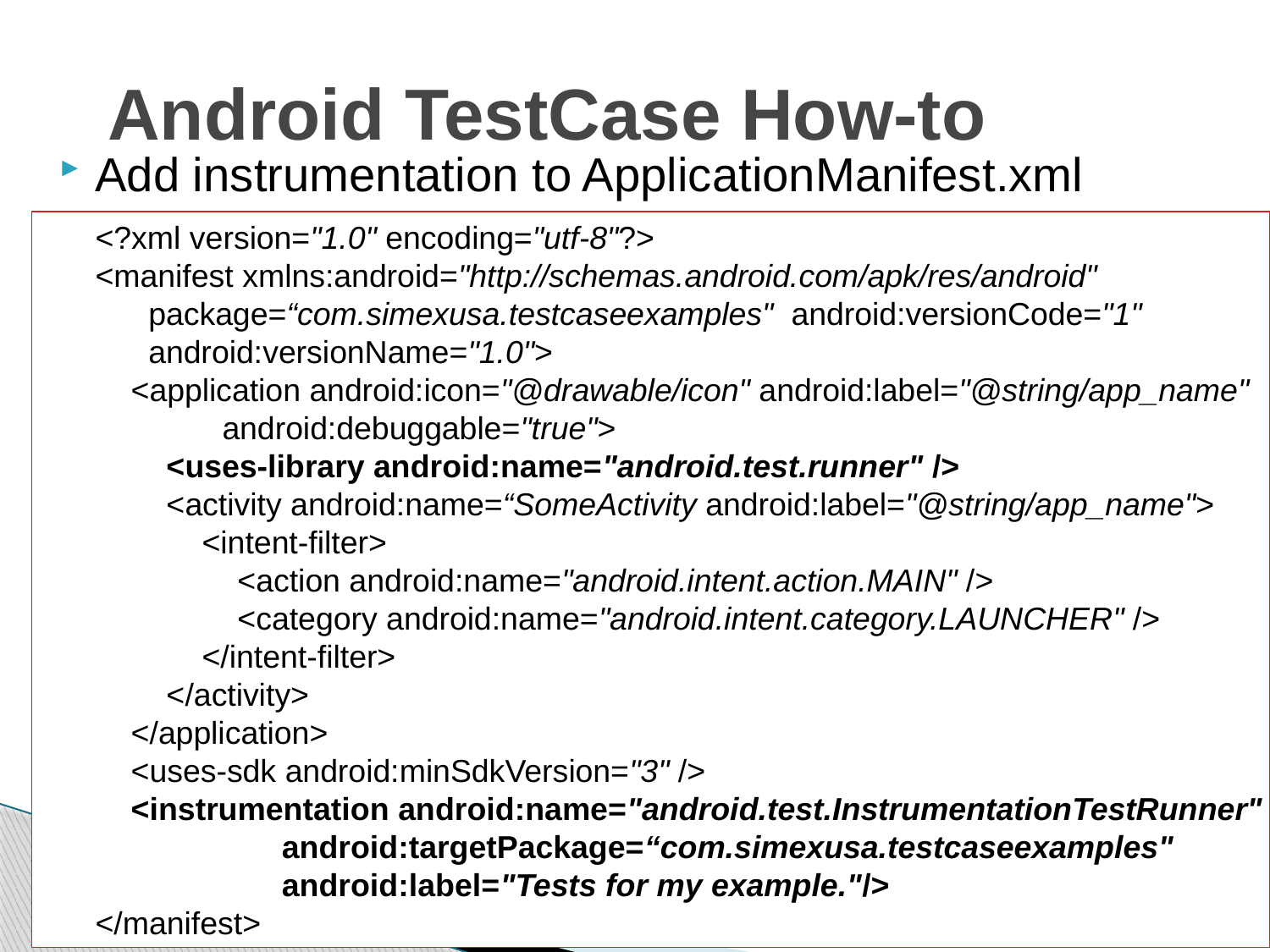

# Android TestCase How-to
Add instrumentation to ApplicationManifest.xml
<?xml version="1.0" encoding="utf-8"?>
<manifest xmlns:android="http://schemas.android.com/apk/res/android"
      package=“com.simexusa.testcaseexamples"  android:versionCode="1"
      android:versionName="1.0">
    <application android:icon="@drawable/icon" android:label="@string/app_name"
	android:debuggable="true">
        <uses-library android:name="android.test.runner" />
        <activity android:name=“SomeActivity android:label="@string/app_name">
            <intent-filter>
                <action android:name="android.intent.action.MAIN" />
                <category android:name="android.intent.category.LAUNCHER" />
            </intent-filter>
        </activity>
    </application>
    <uses-sdk android:minSdkVersion="3" />
    <instrumentation android:name="android.test.InstrumentationTestRunner"
                     android:targetPackage=“com.simexusa.testcaseexamples"
                     android:label="Tests for my example."/>
</manifest>